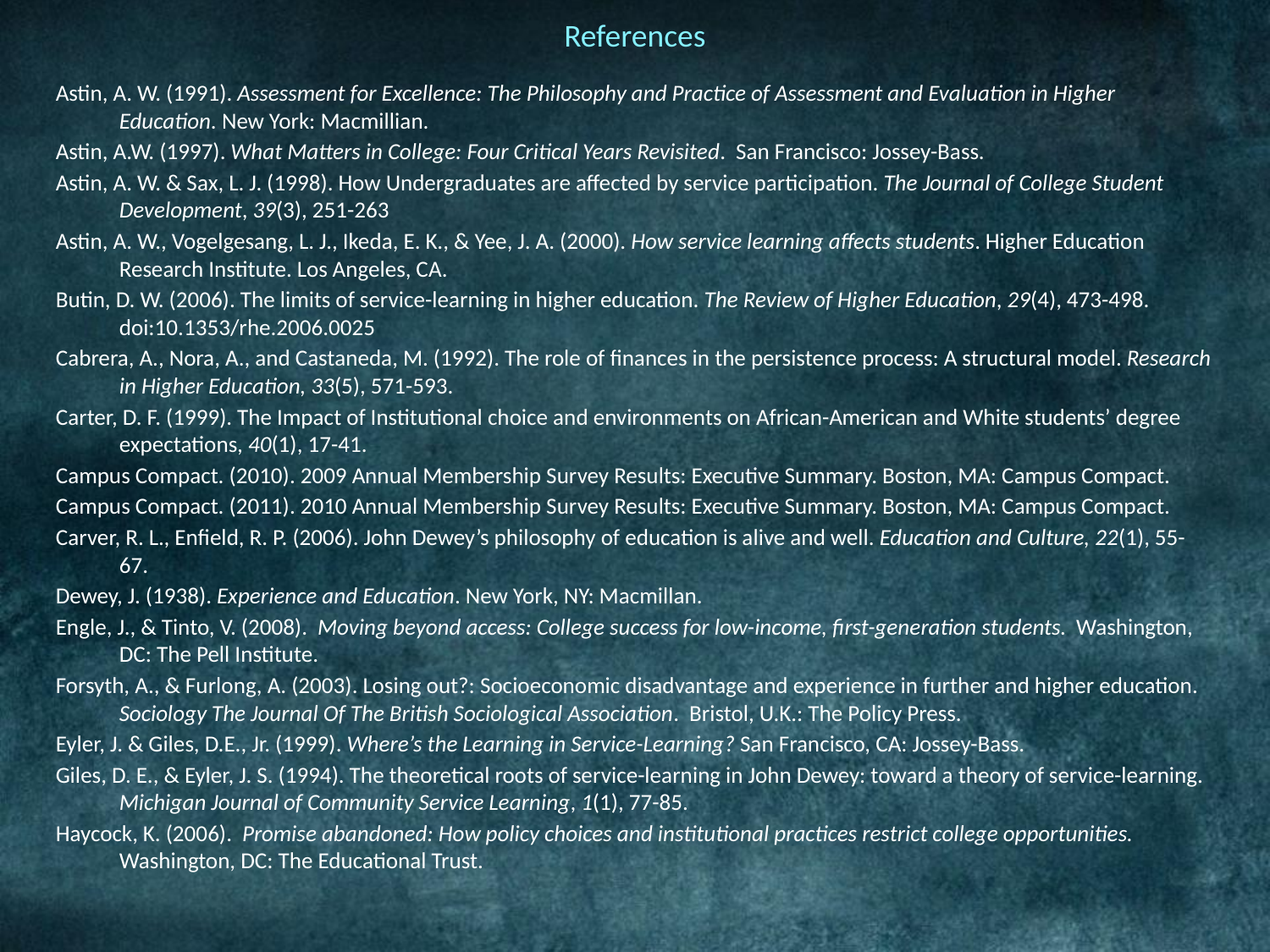

References

Astin, A. W. (1991). Assessment for Excellence: The Philosophy and Practice of Assessment and Evaluation in Higher Education. New York: Macmillian.
Astin, A.W. (1997). What Matters in College: Four Critical Years Revisited.  San Francisco: Jossey-Bass.
Astin, A. W. & Sax, L. J. (1998). How Undergraduates are affected by service participation. The Journal of College Student Development, 39(3), 251-263
Astin, A. W., Vogelgesang, L. J., Ikeda, E. K., & Yee, J. A. (2000). How service learning affects students. Higher Education Research Institute. Los Angeles, CA.
Butin, D. W. (2006). The limits of service-learning in higher education. The Review of Higher Education, 29(4), 473-498. doi:10.1353/rhe.2006.0025
Cabrera, A., Nora, A., and Castaneda, M. (1992). The role of finances in the persistence process: A structural model. Research in Higher Education, 33(5), 571-593.
Carter, D. F. (1999). The Impact of Institutional choice and environments on African-American and White students’ degree expectations, 40(1), 17-41.
Campus Compact. (2010). 2009 Annual Membership Survey Results: Executive Summary. Boston, MA: Campus Compact.
Campus Compact. (2011). 2010 Annual Membership Survey Results: Executive Summary. Boston, MA: Campus Compact.
Carver, R. L., Enfield, R. P. (2006). John Dewey’s philosophy of education is alive and well. Education and Culture, 22(1), 55-67.
Dewey, J. (1938). Experience and Education. New York, NY: Macmillan.
Engle, J., & Tinto, V. (2008).  Moving beyond access: College success for low-income, first-generation students.  Washington, DC: The Pell Institute.
Forsyth, A., & Furlong, A. (2003). Losing out?: Socioeconomic disadvantage and experience in further and higher education. Sociology The Journal Of The British Sociological Association.  Bristol, U.K.: The Policy Press.
Eyler, J. & Giles, D.E., Jr. (1999). Where’s the Learning in Service-Learning? San Francisco, CA: Jossey-Bass.
Giles, D. E., & Eyler, J. S. (1994). The theoretical roots of service-learning in John Dewey: toward a theory of service-learning. Michigan Journal of Community Service Learning, 1(1), 77-85.
Haycock, K. (2006).  Promise abandoned: How policy choices and institutional practices restrict college opportunities. Washington, DC: The Educational Trust.